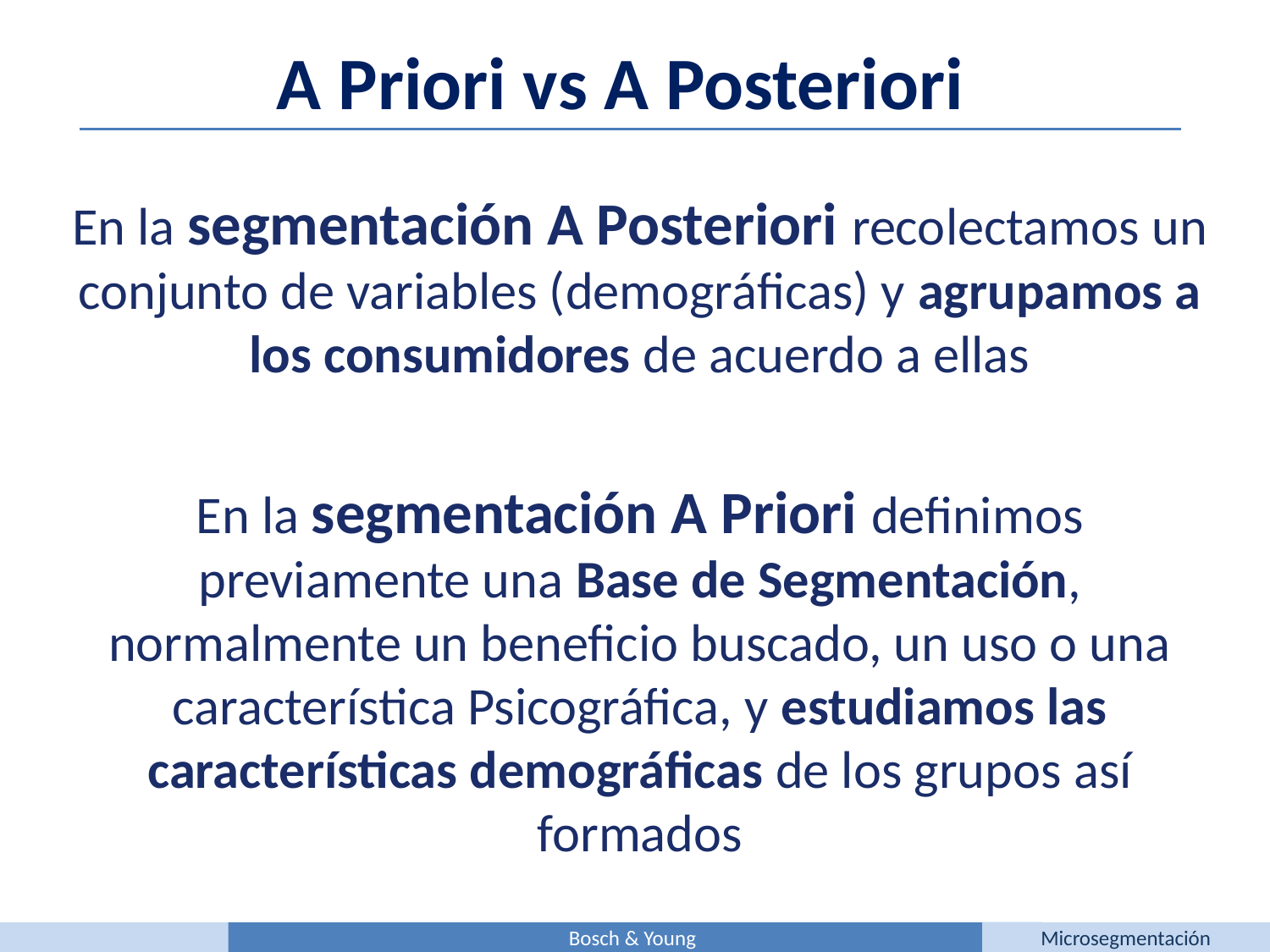

A Priori vs A Posteriori
En la segmentación A Posteriori recolectamos un conjunto de variables (demográficas) y agrupamos a los consumidores de acuerdo a ellas

En la segmentación A Priori definimos previamente una Base de Segmentación, normalmente un beneficio buscado, un uso o una característica Psicográfica, y estudiamos las características demográficas de los grupos así formados

Bosch & Young
Microsegmentación